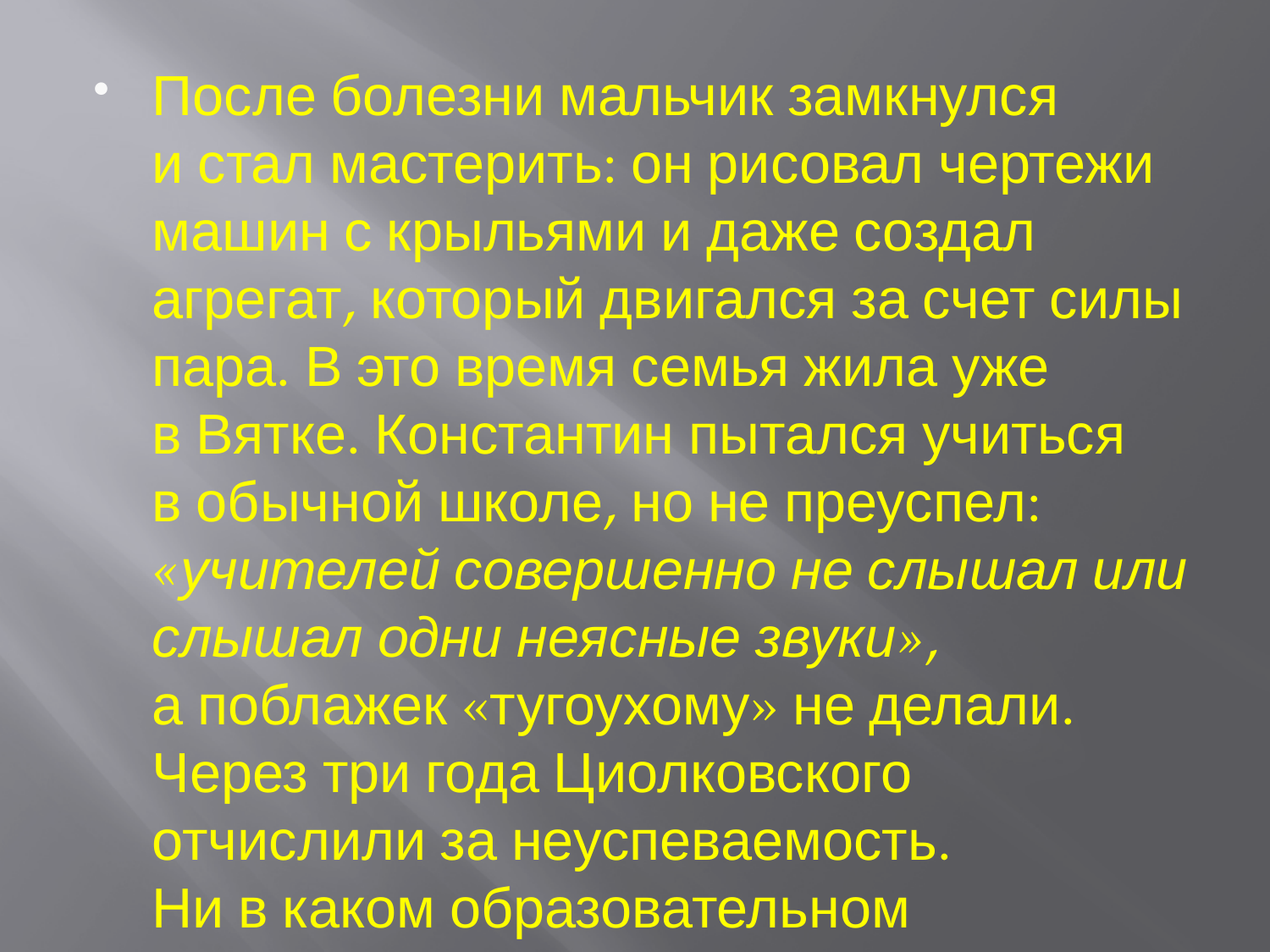

#
После болезни мальчик замкнулся и стал мастерить: он рисовал чертежи машин с крыльями и даже создал агрегат, который двигался за счет силы пара. В это время семья жила уже в Вятке. Константин пытался учиться в обычной школе, но не преуспел: «учителей совершенно не слышал или слышал одни неясные звуки», а поблажек «тугоухому» не делали. Через три года Циолковского отчислили за неуспеваемость. Ни в каком образовательном заведении он более не учился и остался самоучкой.